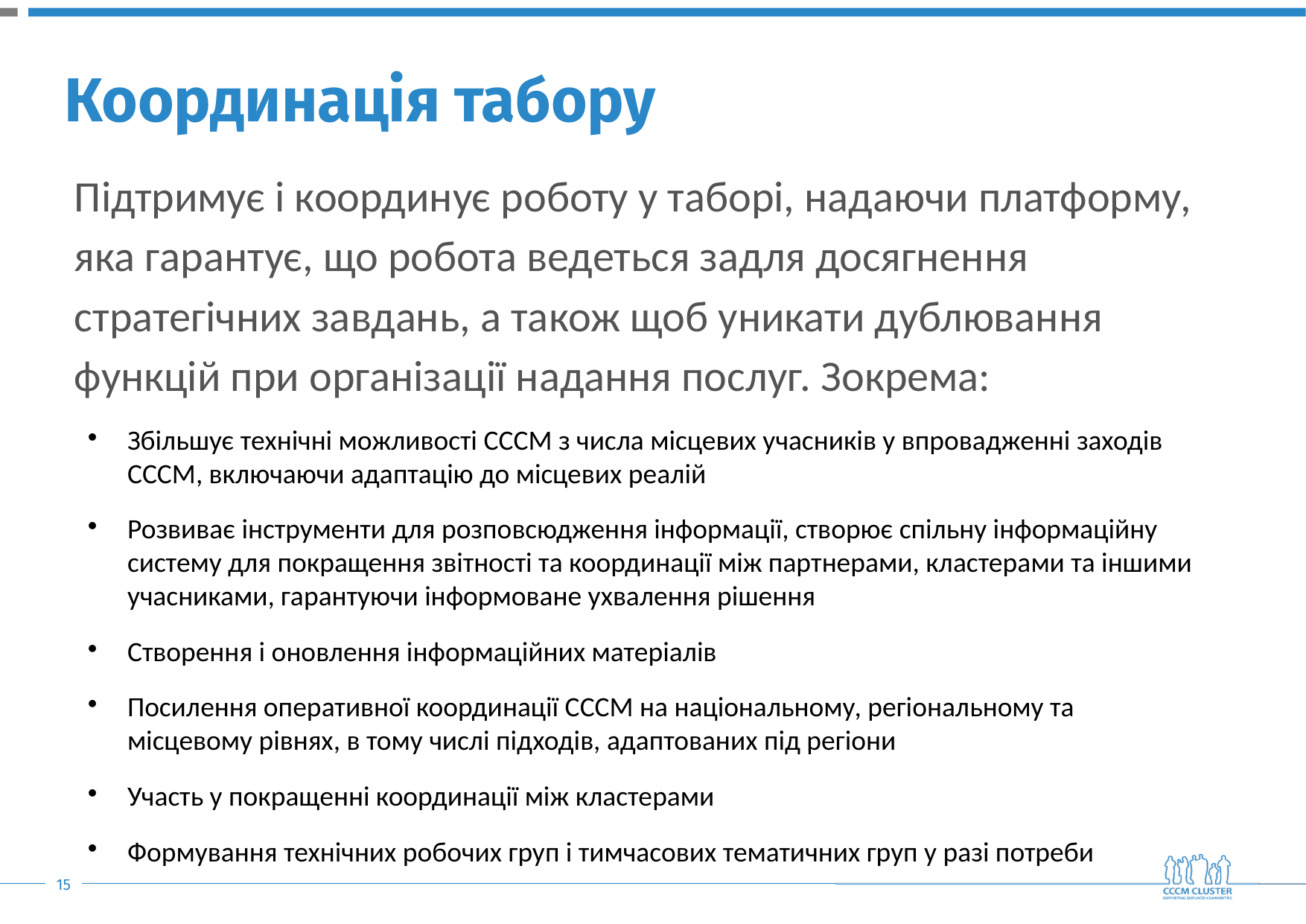

Координація табору
Підтримує і координує роботу у таборі, надаючи платформу, яка гарантує, що робота ведеться задля досягнення стратегічних завдань, а також щоб уникати дублювання функцій при організації надання послуг. Зокрема:
Збільшує технічні можливості CCCM з числа місцевих учасників у впровадженні заходів CCCM, включаючи адаптацію до місцевих реалій
Розвиває інструменти для розповсюдження інформації, створює спільну інформаційну систему для покращення звітності та координації між партнерами, кластерами та іншими учасниками, гарантуючи інформоване ухвалення рішення
Створення і оновлення інформаційних матеріалів
Посилення оперативної координації CCCM на національному, регіональному та місцевому рівнях, в тому числі підходів, адаптованих під регіони
Участь у покращенні координації між кластерами
Формування технічних робочих груп і тимчасових тематичних груп у разі потреби